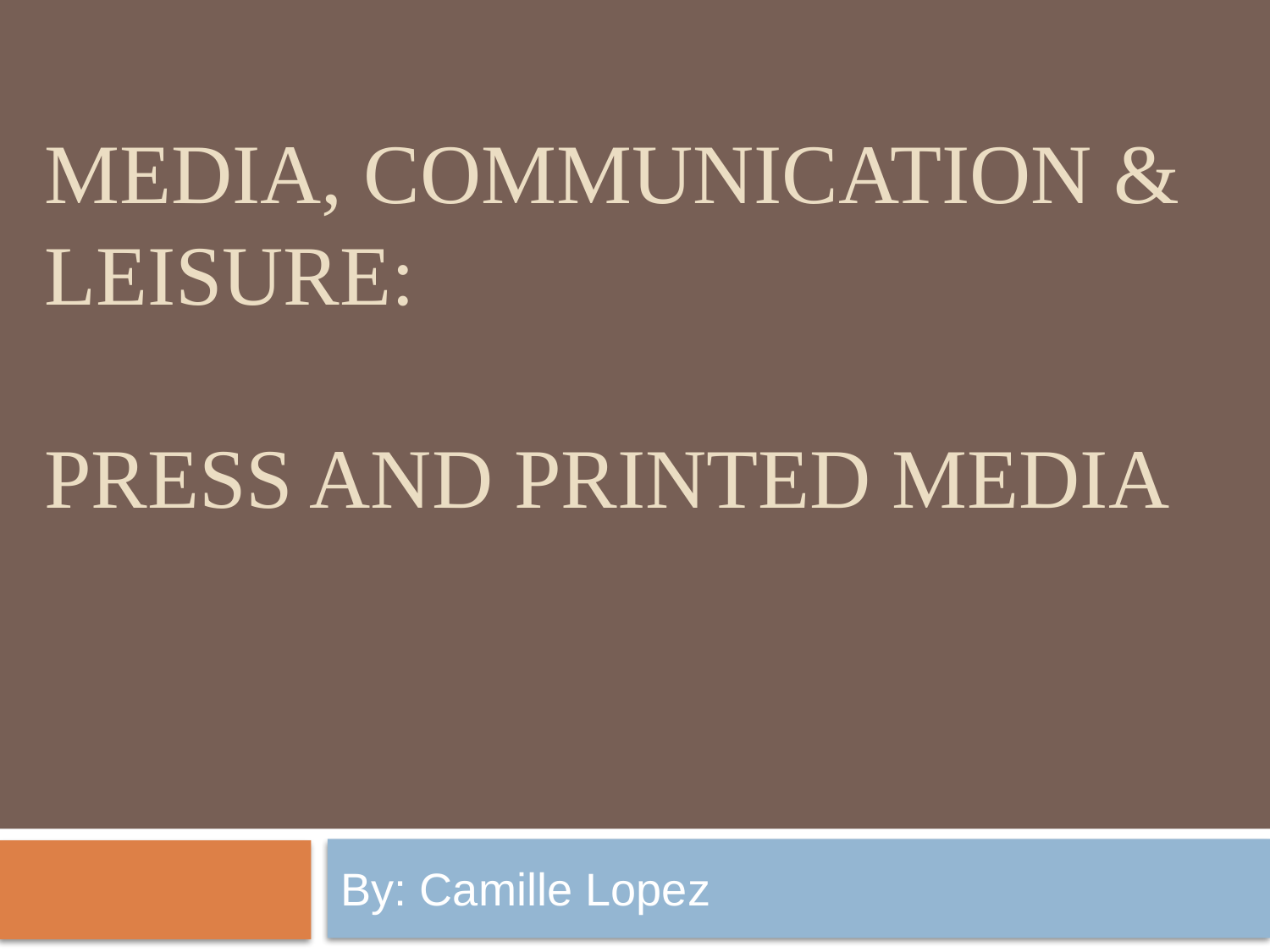

# Media, Communication & Leisure: Press and Printed Media
By: Camille Lopez